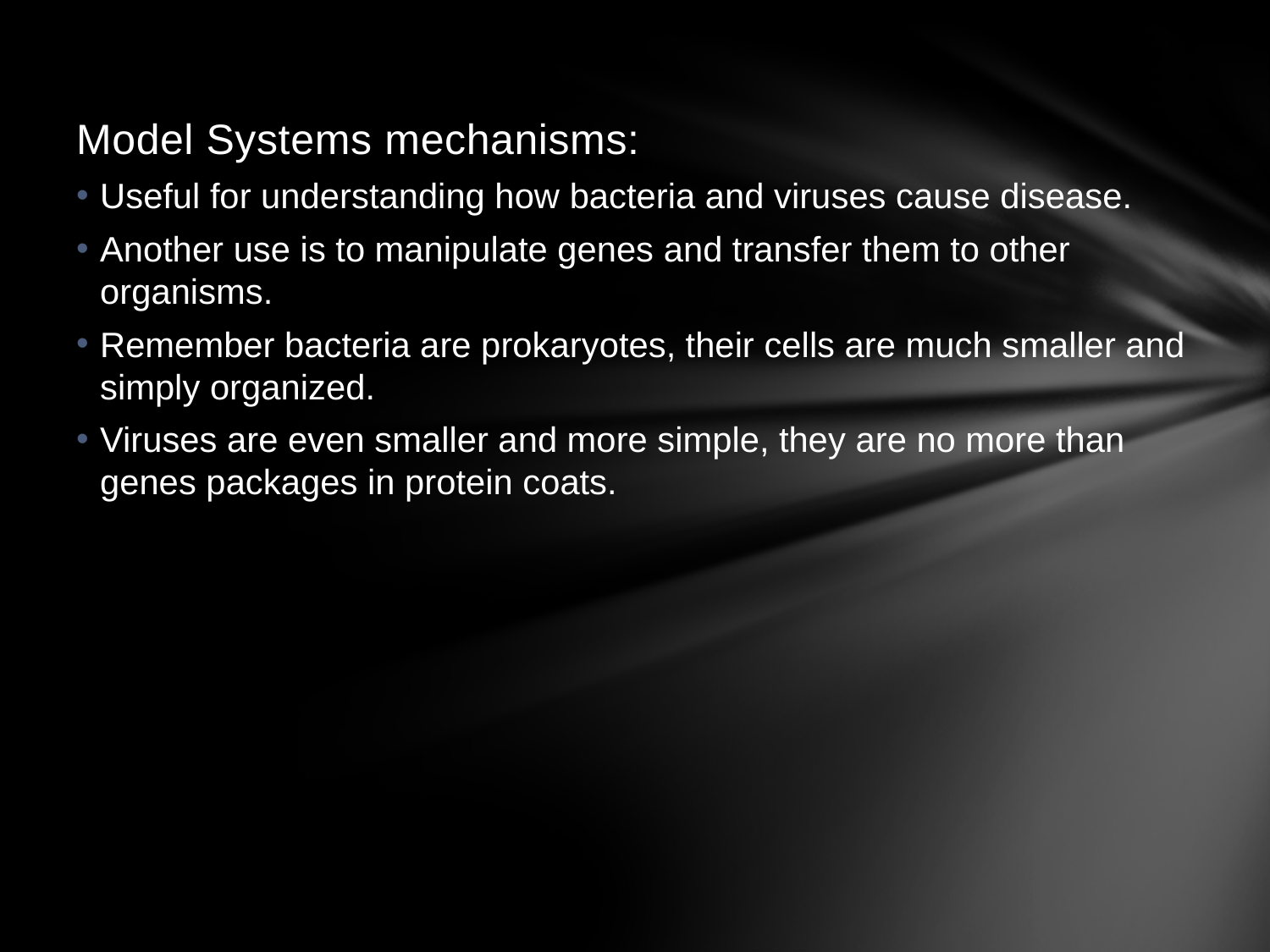

Model Systems mechanisms:
Useful for understanding how bacteria and viruses cause disease.
Another use is to manipulate genes and transfer them to other organisms.
Remember bacteria are prokaryotes, their cells are much smaller and simply organized.
Viruses are even smaller and more simple, they are no more than genes packages in protein coats.